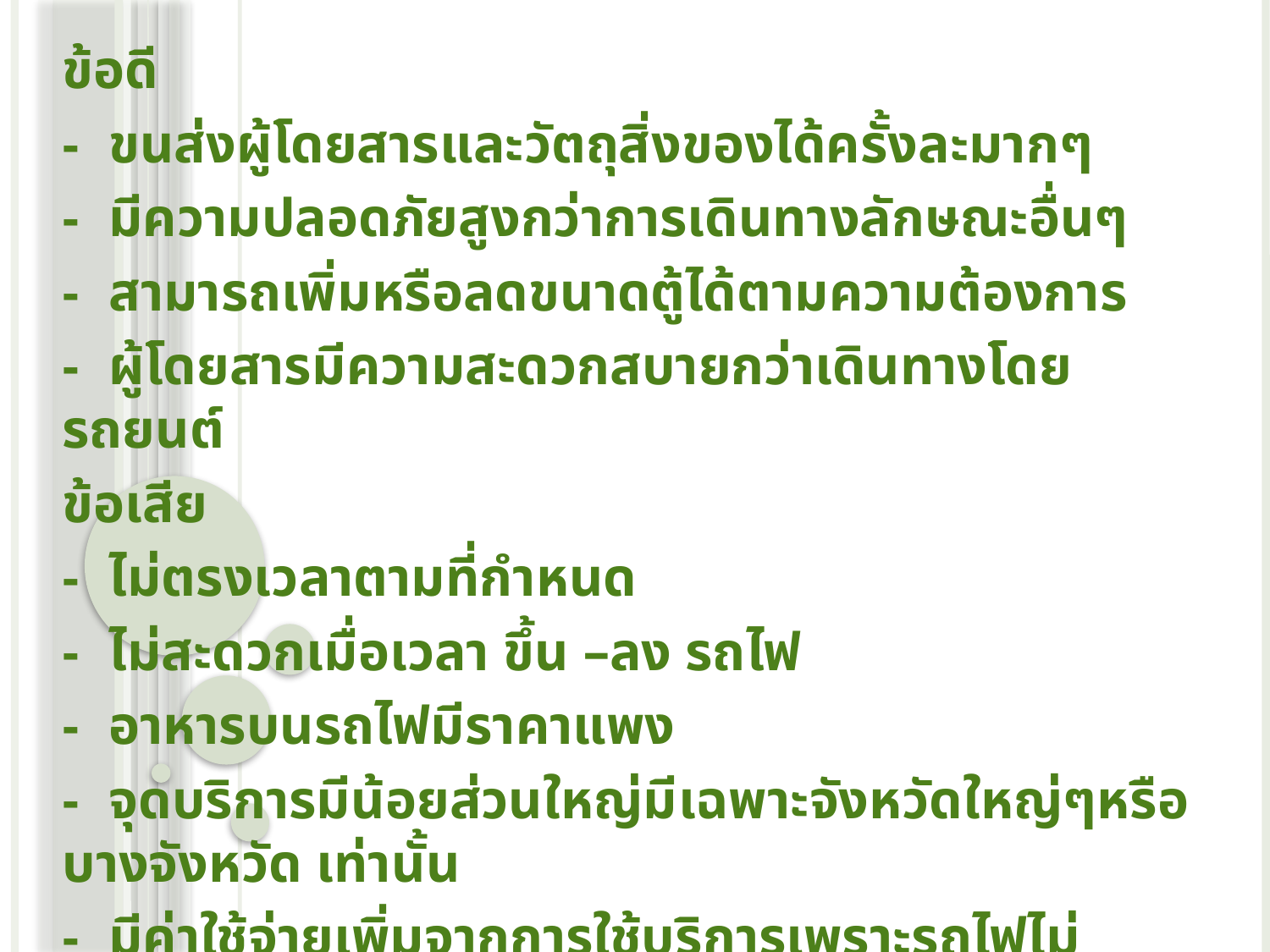

ข้อดี
-  ขนส่งผู้โดยสารและวัตถุสิ่งของได้ครั้งละมากๆ
-  มีความปลอดภัยสูงกว่าการเดินทางลักษณะอื่นๆ
-  สามารถเพิ่มหรือลดขนาดตู้ได้ตามความต้องการ
-  ผู้โดยสารมีความสะดวกสบายกว่าเดินทางโดยรถยนต์
ข้อเสีย
-  ไม่ตรงเวลาตามที่กำหนด
-  ไม่สะดวกเมื่อเวลา ขึ้น –ลง รถไฟ
-  อาหารบนรถไฟมีราคาแพง
-  จุดบริการมีน้อยส่วนใหญ่มีเฉพาะจังหวัดใหญ่ๆหรือบางจังหวัด เท่านั้น
-  มีค่าใช้จ่ายเพิ่มจากการใช้บริการเพราะรถไฟไม่สามารถส่งถึงจุดหมายปลายทางได้